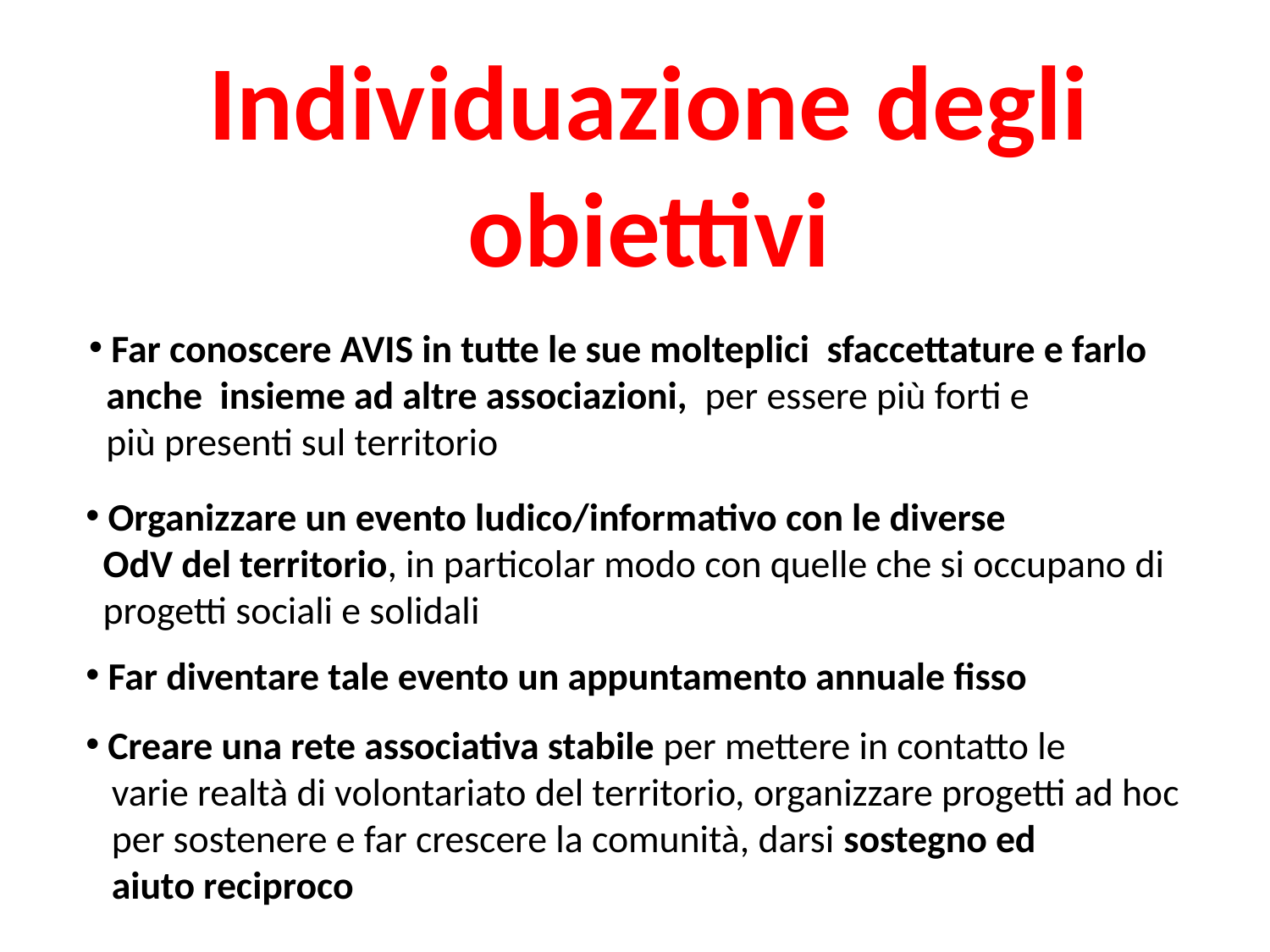

# Individuazione degli obiettivi
 Far conoscere AVIS in tutte le sue molteplici  sfaccettature e farlo
  anche  insieme ad altre associazioni,  per essere più forti e
  più presenti sul territorio
 Organizzare un evento ludico/informativo con le diverse
  OdV del territorio, in particolar modo con quelle che si occupano di
  progetti sociali e solidali

 Far diventare tale evento un appuntamento annuale fisso

 Creare una rete associativa stabile per mettere in contatto le
   varie realtà di volontariato del territorio, organizzare progetti ad hoc
   per sostenere e far crescere la comunità, darsi sostegno ed
   aiuto reciproco